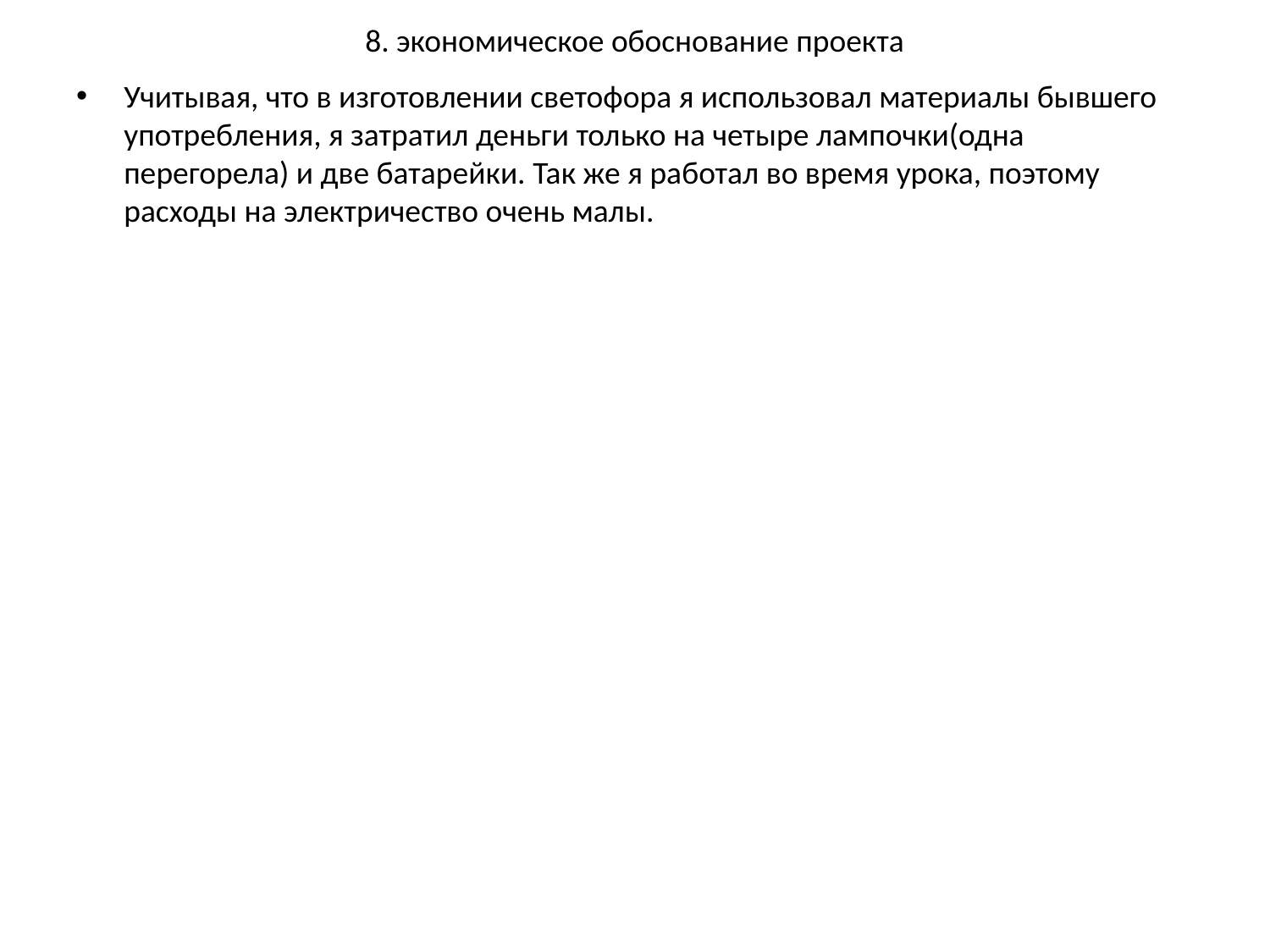

# 8. экономическое обоснование проекта
Учитывая, что в изготовлении светофора я использовал материалы бывшего употребления, я затратил деньги только на четыре лампочки(одна перегорела) и две батарейки. Так же я работал во время урока, поэтому расходы на электричество очень малы.